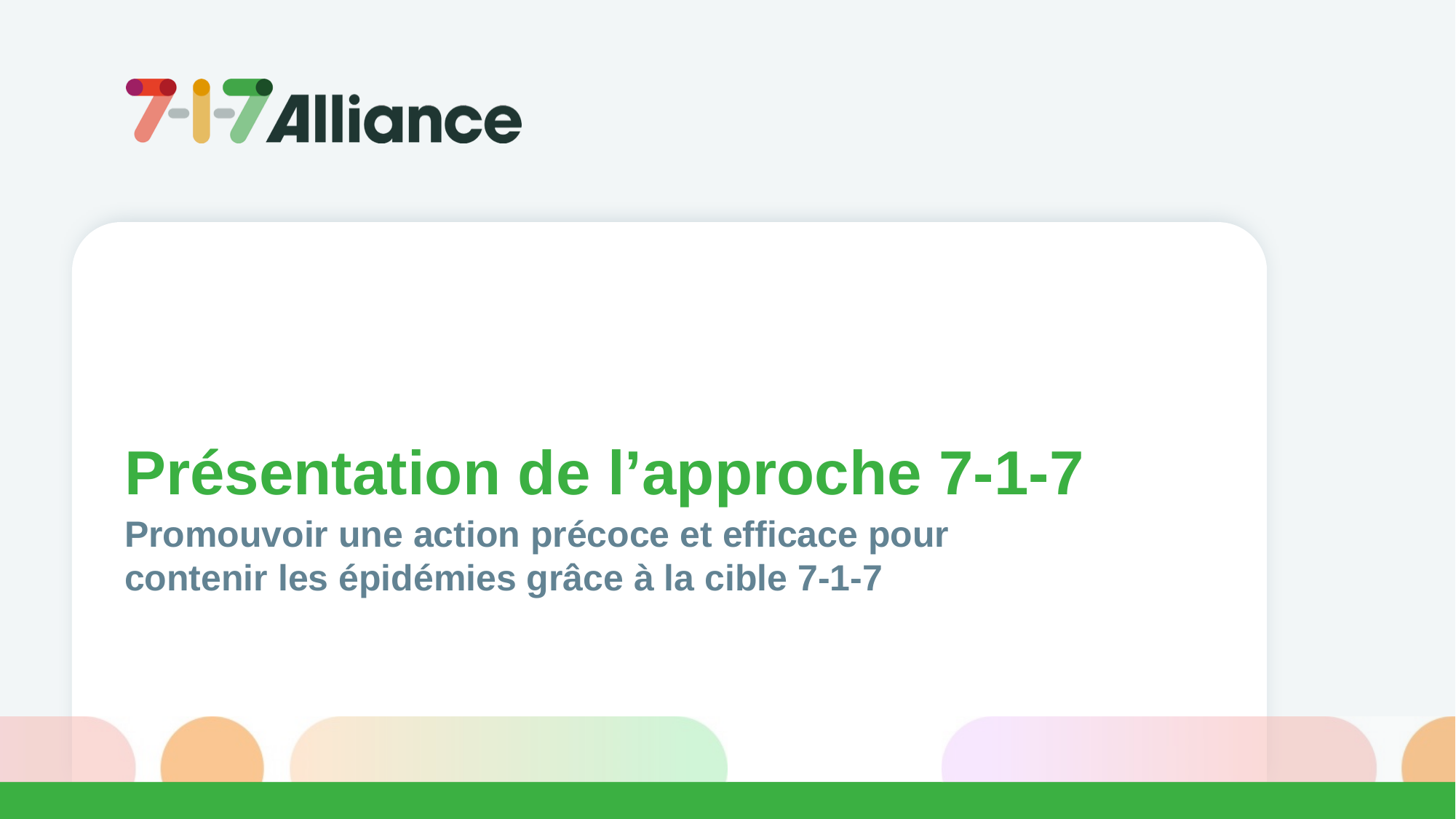

Présentation de l’approche 7-1-7
Promouvoir une action précoce et efficace pour contenir les épidémies grâce à la cible 7-1-7